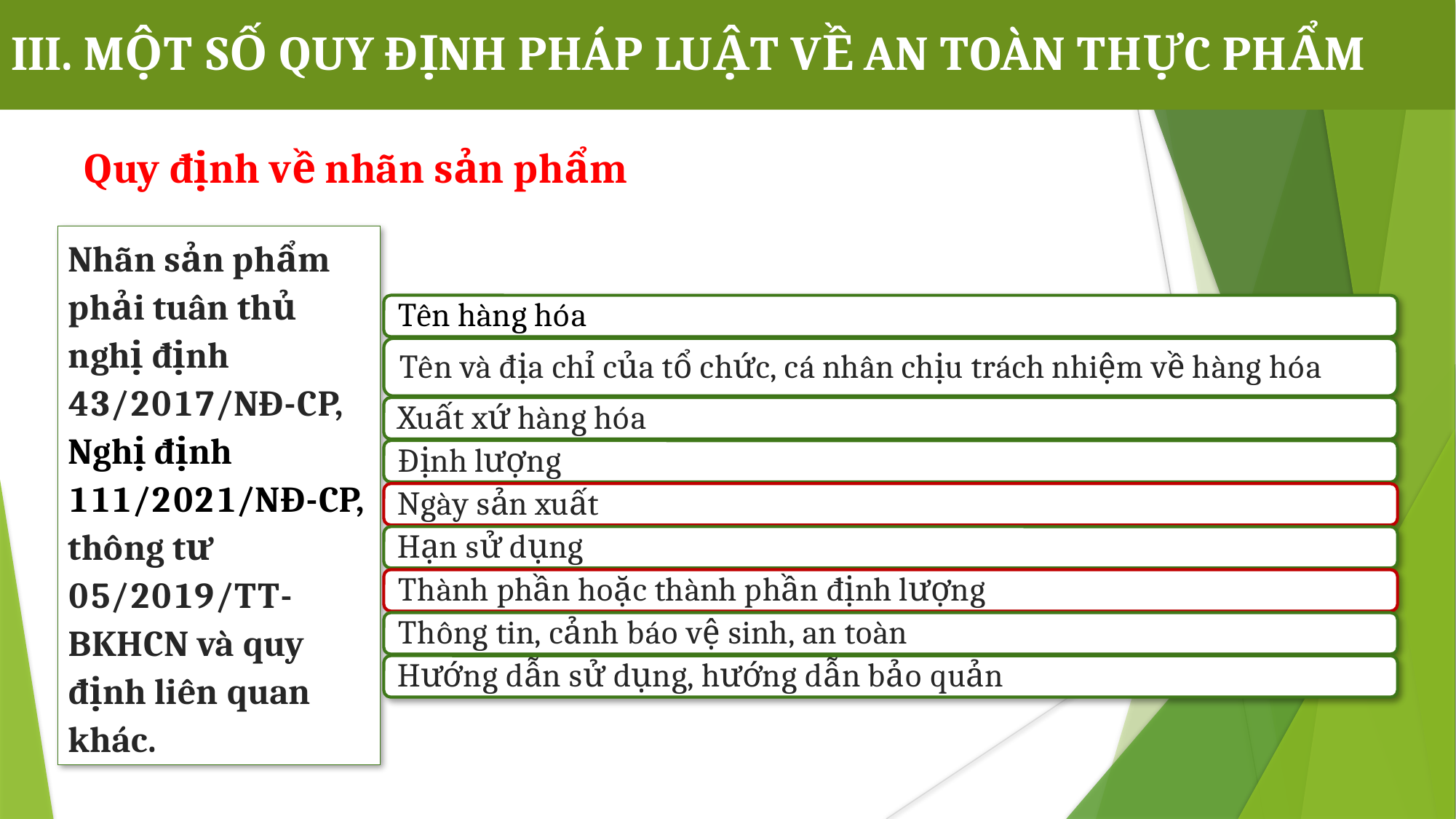

III. MỘT SỐ QUY ĐỊNH PHÁP LUẬT VỀ AN TOÀN THỰC PHẨM
Quy định về nhãn sản phẩm
Tên hàng hóa
Tên và địa chỉ của tổ chức, cá nhân chịu trách nhiệm về hàng hóa
Xuất xứ hàng hóa
Định lượng
Ngày sản xuất
Hạn sử dụng
Thành phần hoặc thành phần định lượng
Thông tin, cảnh báo vệ sinh, an toàn
Hướng dẫn sử dụng, hướng dẫn bảo quản
Nhãn sản phẩm phải tuân thủ nghị định 43/2017/NĐ-CP, Nghị định 111/2021/NĐ-CP, thông tư 05/2019/TT-BKHCN và quy định liên quan khác.